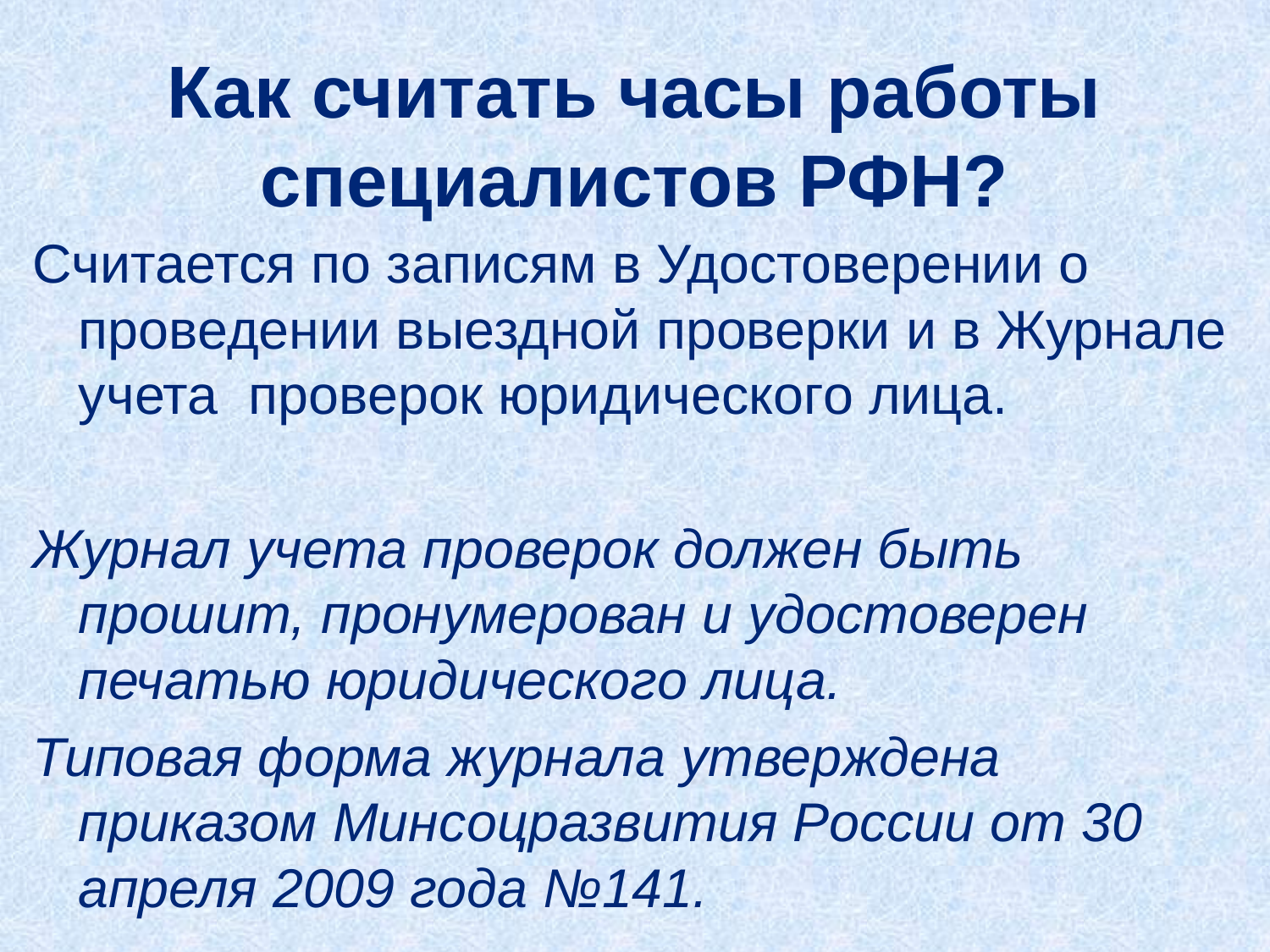

# Как считать часы работы специалистов РФН?
Считается по записям в Удостоверении о проведении выездной проверки и в Журнале учета  проверок юридического лица.

Журнал учета проверок должен быть прошит, пронумерован и удостоверен печатью юридического лица.
Типовая форма журнала утверждена приказом Минсоцразвития России от 30 апреля 2009 года №141.